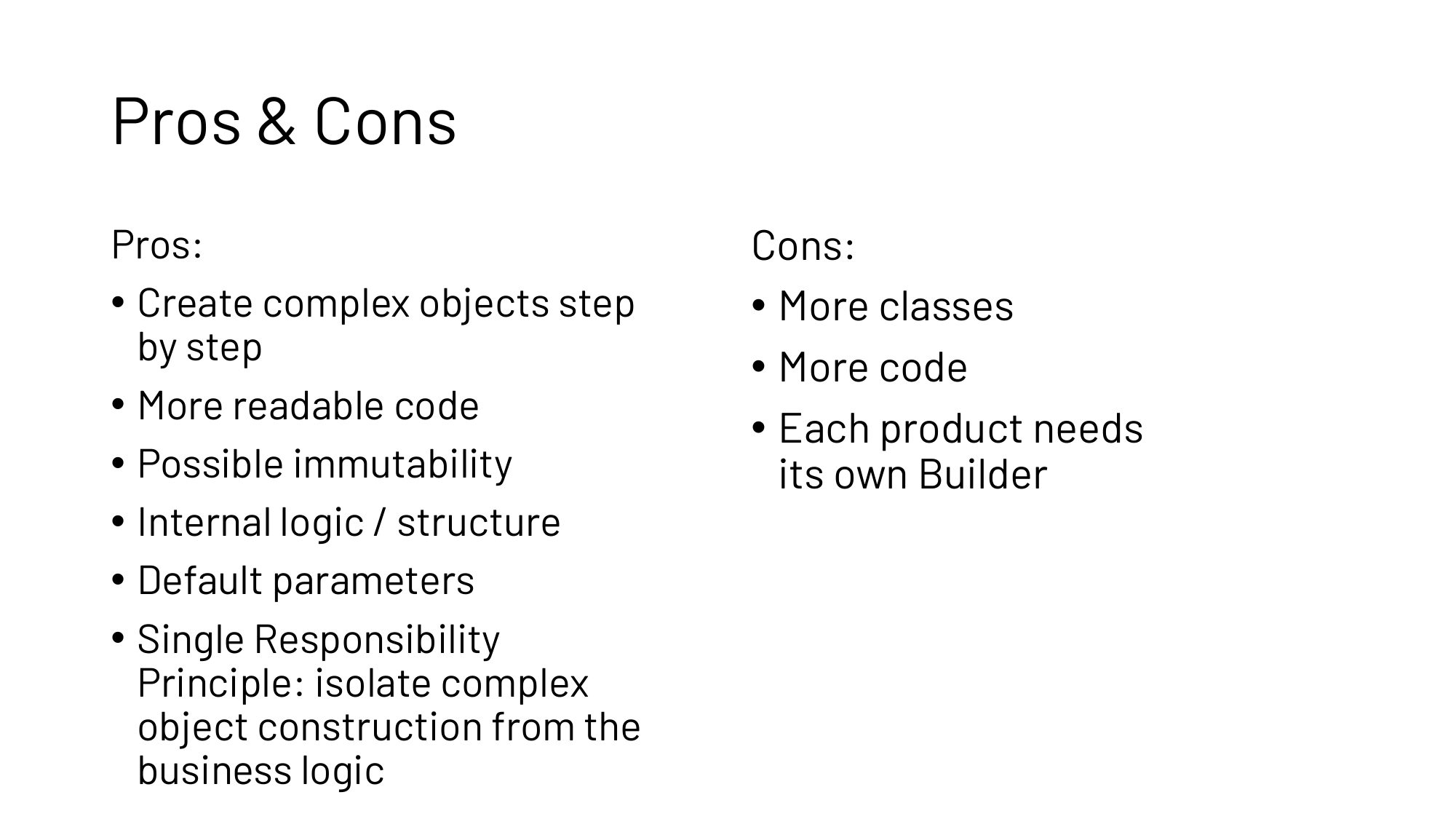

# Pros & Cons
Pros:
Create complex objects step by step
More readable code
Possible immutability
Internal logic / structure
Default parameters
Single Responsibility Principle: isolate complex object construction from the business logic
Cons:
More classes
More code
Each product needs its own Builder